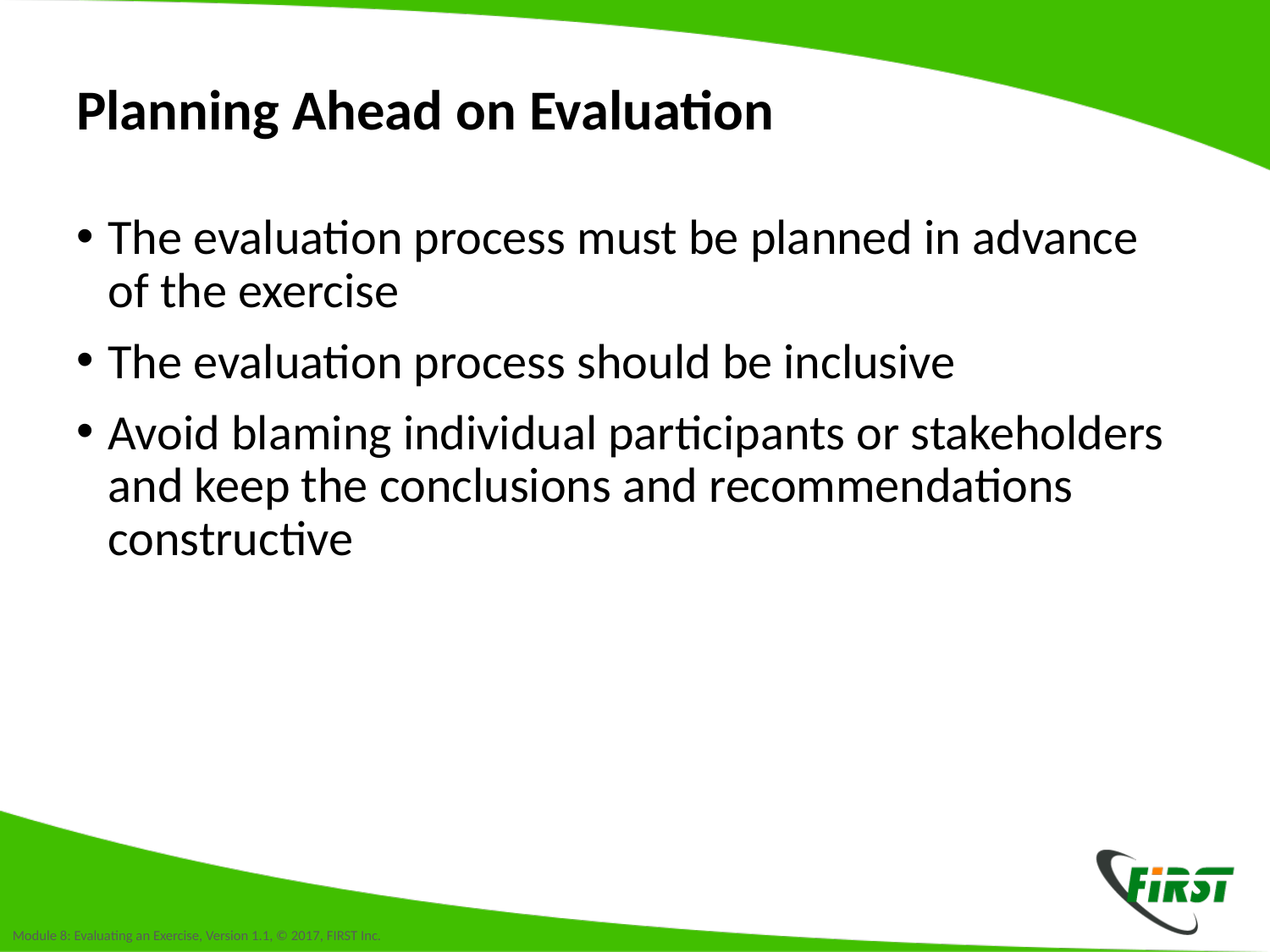

# Planning Ahead on Evaluation
The evaluation process must be planned in advance
of the exercise
The evaluation process should be inclusive
Avoid blaming individual participants or stakeholders and keep the conclusions and recommendations constructive